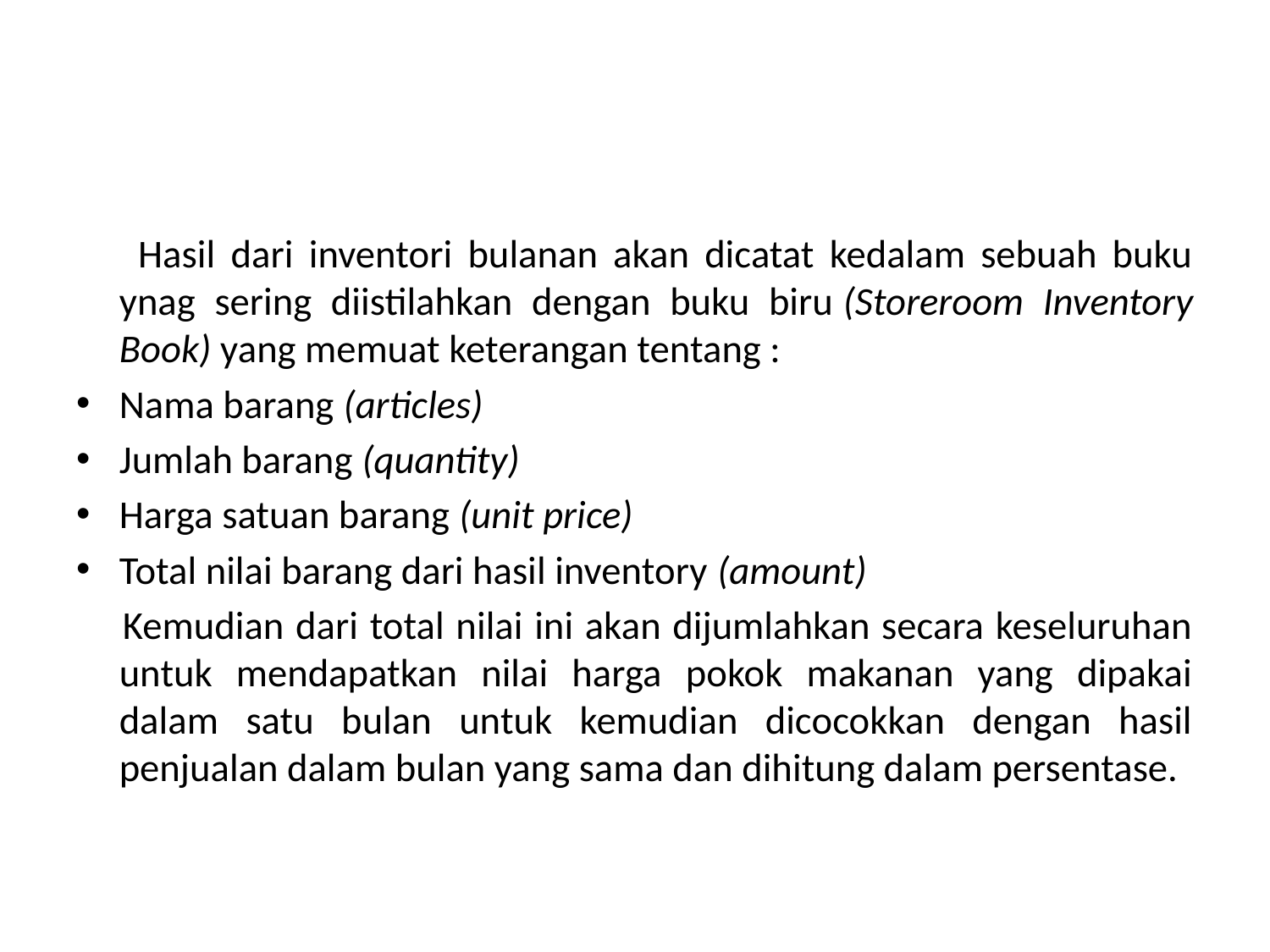

#
    Hasil dari inventori bulanan akan dicatat kedalam sebuah buku ynag sering diistilahkan dengan buku biru (Storeroom Inventory Book) yang memuat keterangan tentang :
Nama barang (articles)
Jumlah barang (quantity)
Harga satuan barang (unit price)
Total nilai barang dari hasil inventory (amount)
    Kemudian dari total nilai ini akan dijumlahkan secara keseluruhan untuk mendapatkan nilai harga pokok makanan yang dipakai dalam satu bulan untuk kemudian dicocokkan dengan hasil penjualan dalam bulan yang sama dan dihitung dalam persentase.